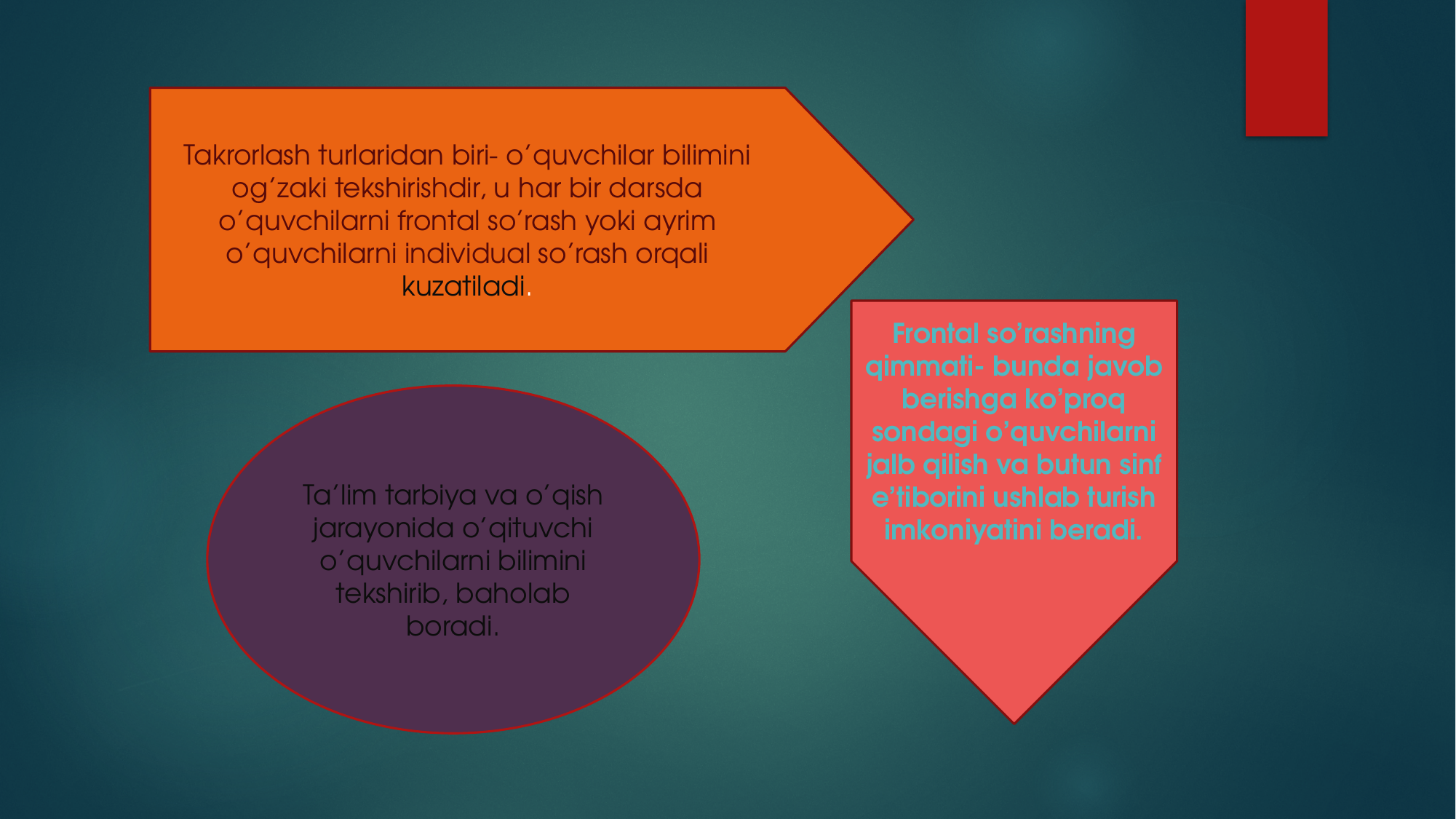

Takrorlash turlaridan biri- o’quvchilar bilimini og’zaki tekshirishdir, u har bir darsda o’quvchilarni frontal so’rash yoki ayrim o’quvchilarni individual so’rash orqali kuzatiladi.
Frontal so’rashning qimmati- bunda javob berishga ko’proq sondagi o’quvchilarni jalb qilish va butun sinf e’tiborini ushlab turish imkoniyatini beradi.
Ta’lim tarbiya va o’qish jarayonida o’qituvchi o’quvchilarni bilimini tekshirib, baholab boradi.